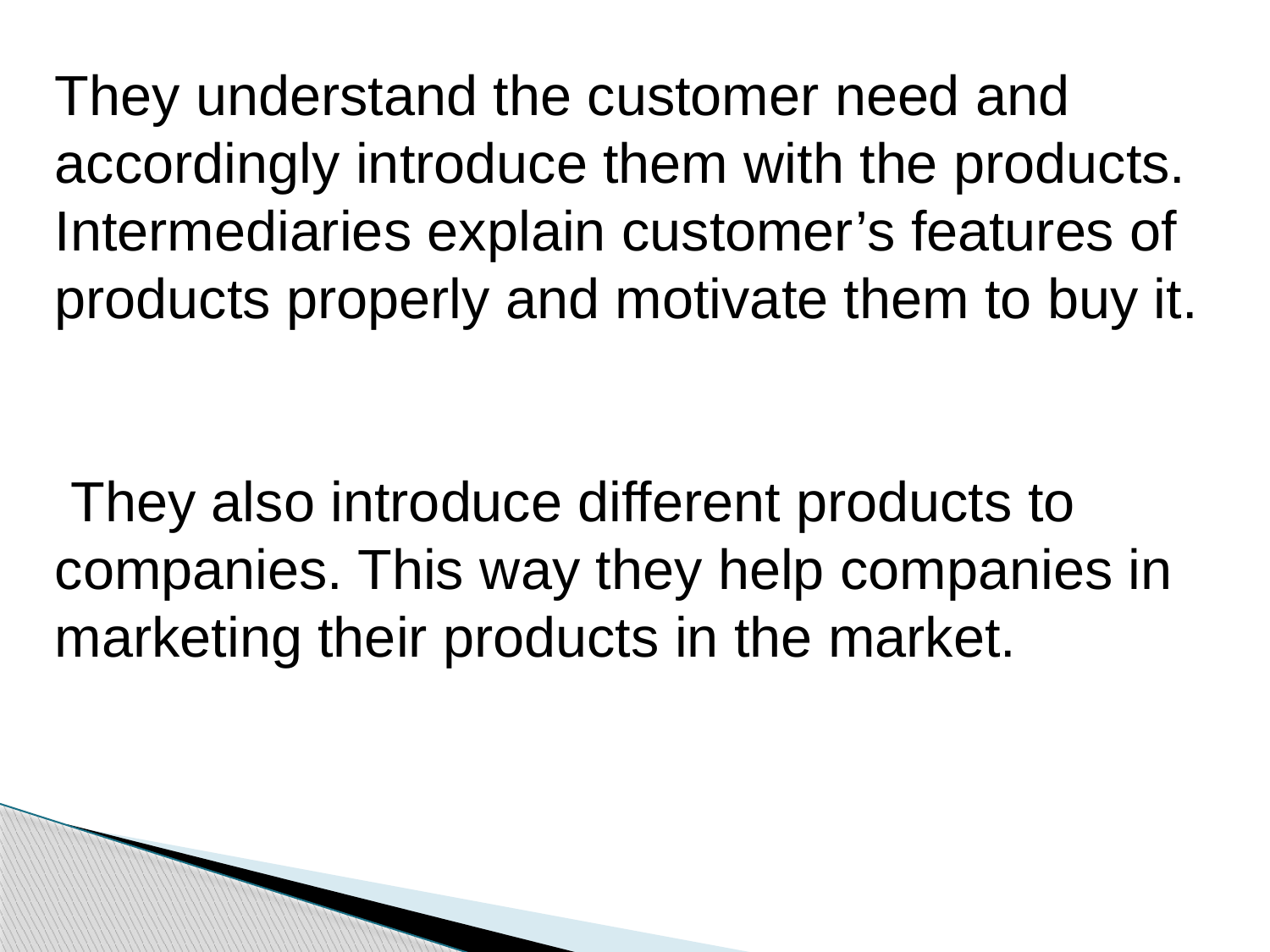

They understand the customer need and accordingly introduce them with the products. Intermediaries explain customer’s features of products properly and motivate them to buy it.

 They also introduce different products to companies. This way they help companies in marketing their products in the market.